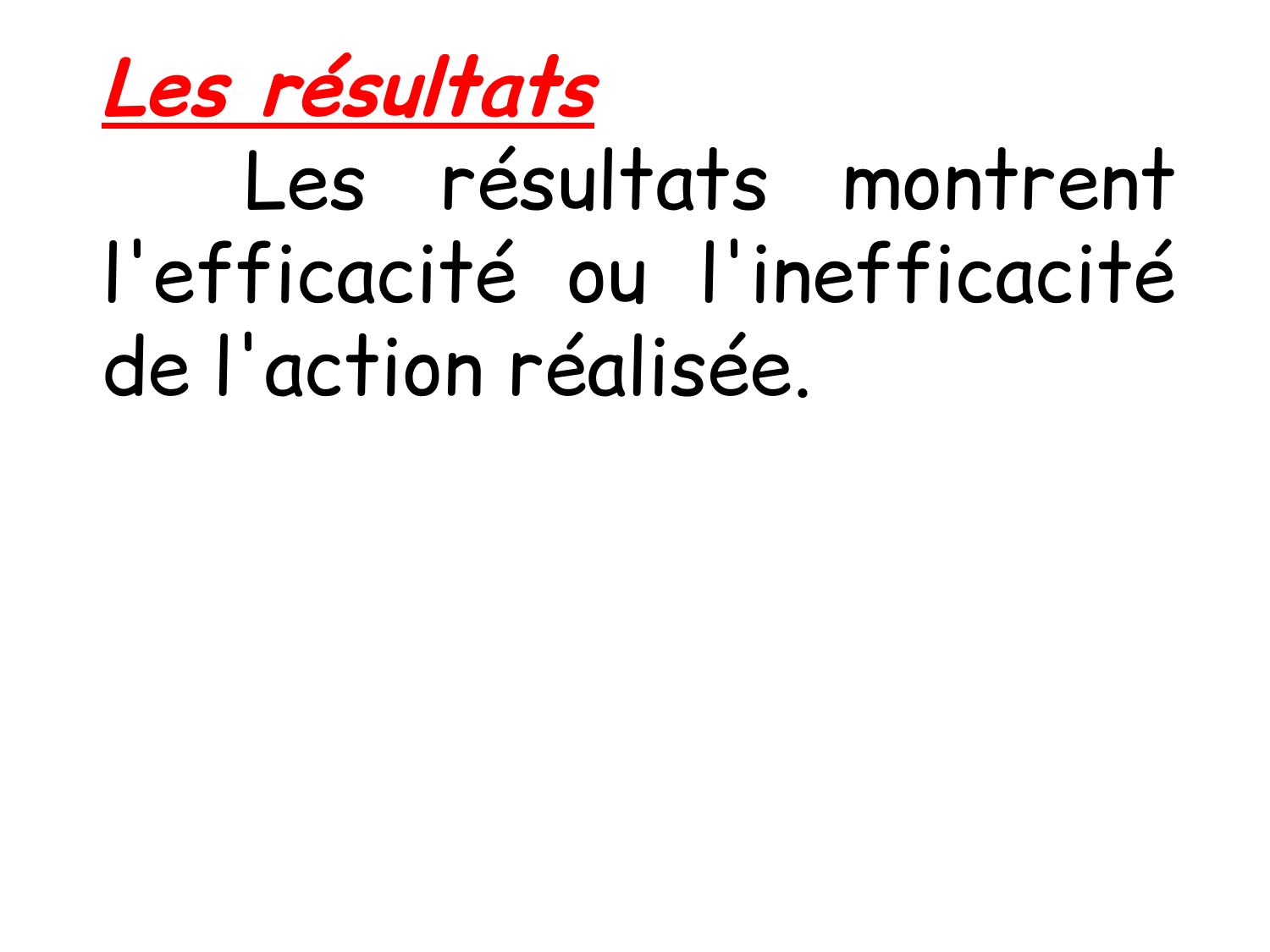

Les résultats
    Les résultats montrent l'efficacité ou l'inefficacité de l'action réalisée.